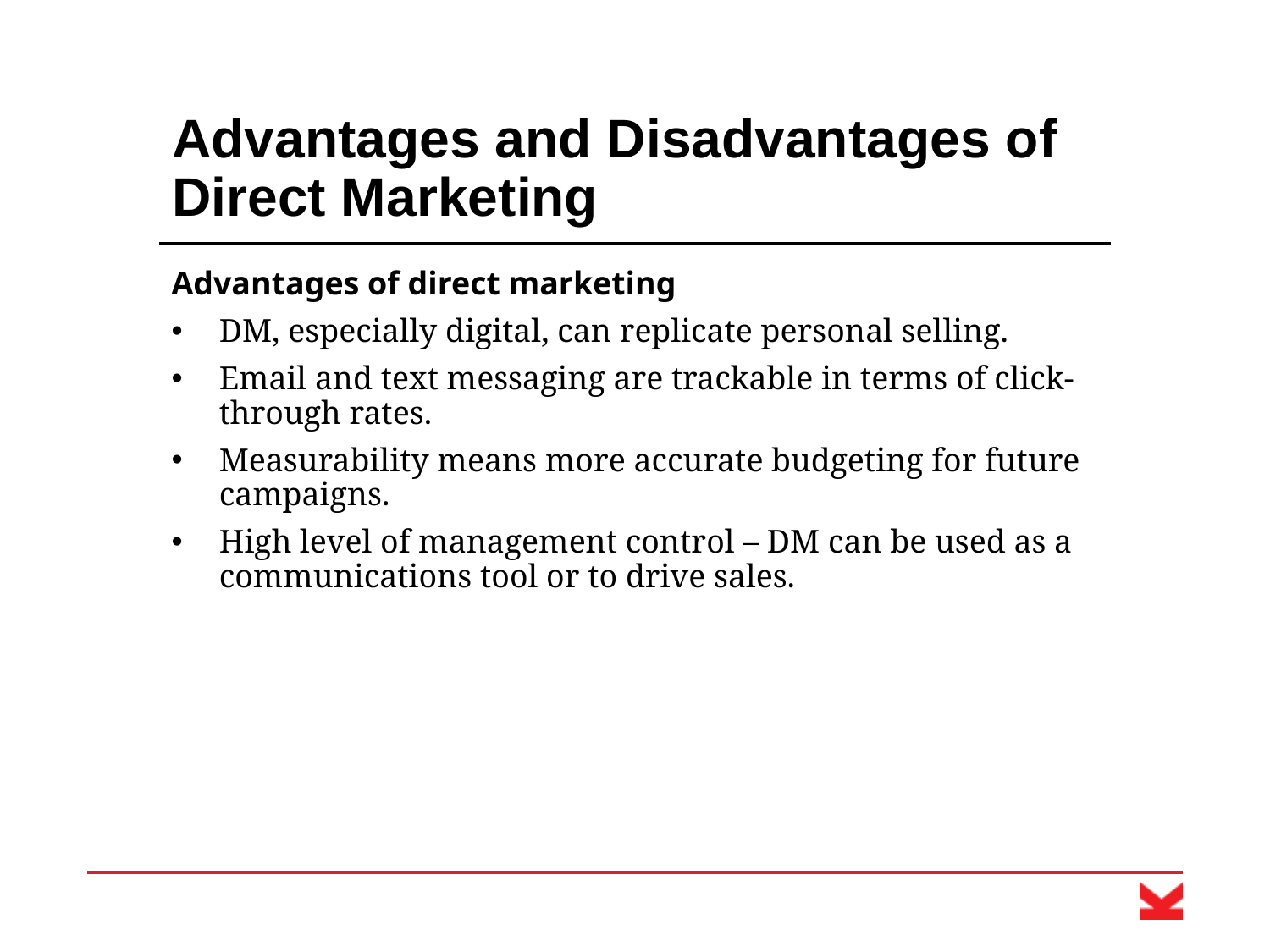

# Advantages and Disadvantages of Direct Marketing
Advantages of direct marketing
DM, especially digital, can replicate personal selling.
Email and text messaging are trackable in terms of click-through rates.
Measurability means more accurate budgeting for future campaigns.
High level of management control – DM can be used as a communications tool or to drive sales.